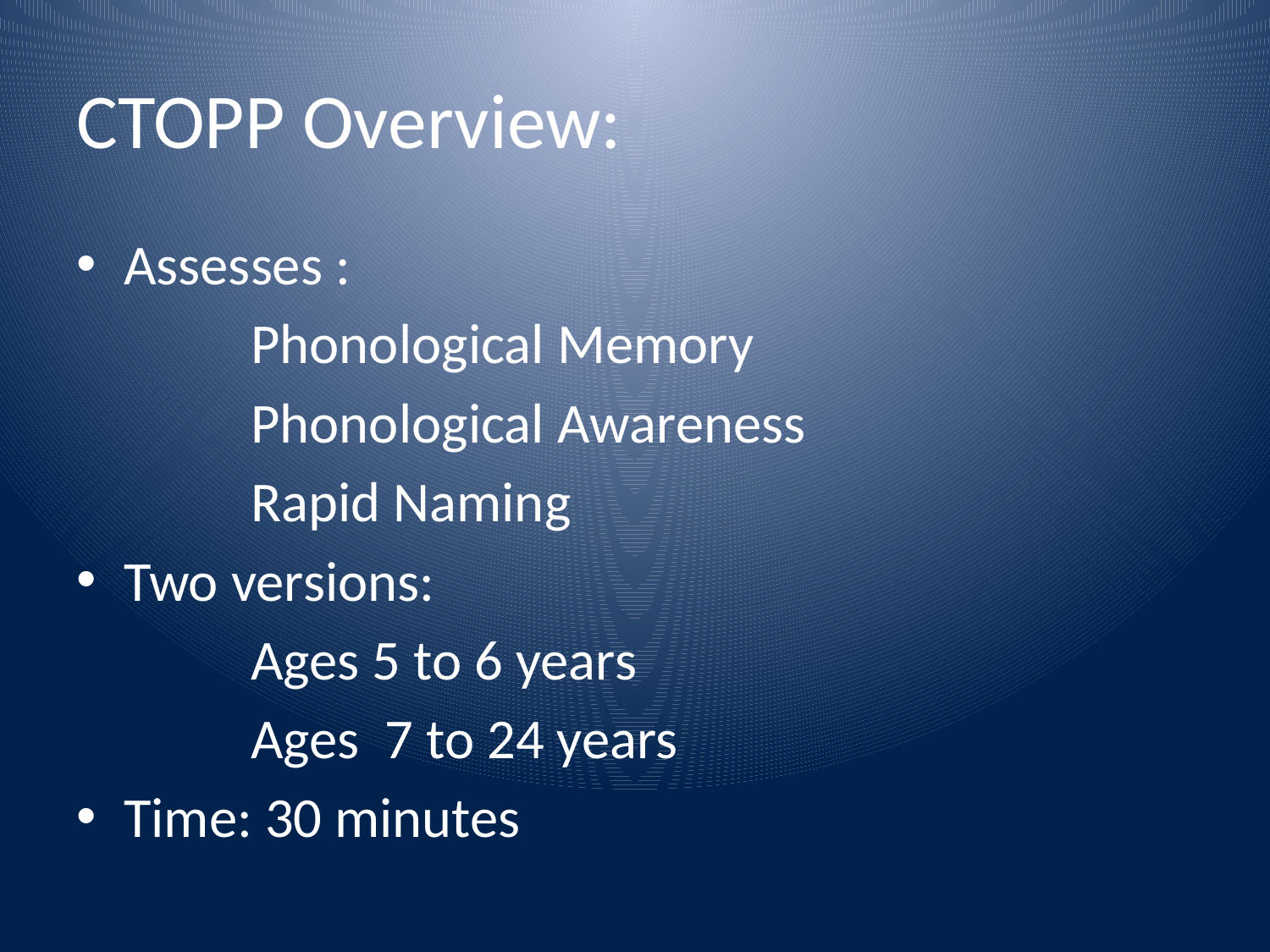

# CTOPP Overview:
Assesses :
		Phonological Memory
		Phonological Awareness
		Rapid Naming
Two versions:
		Ages 5 to 6 years
		Ages  7 to 24 years
Time: 30 minutes